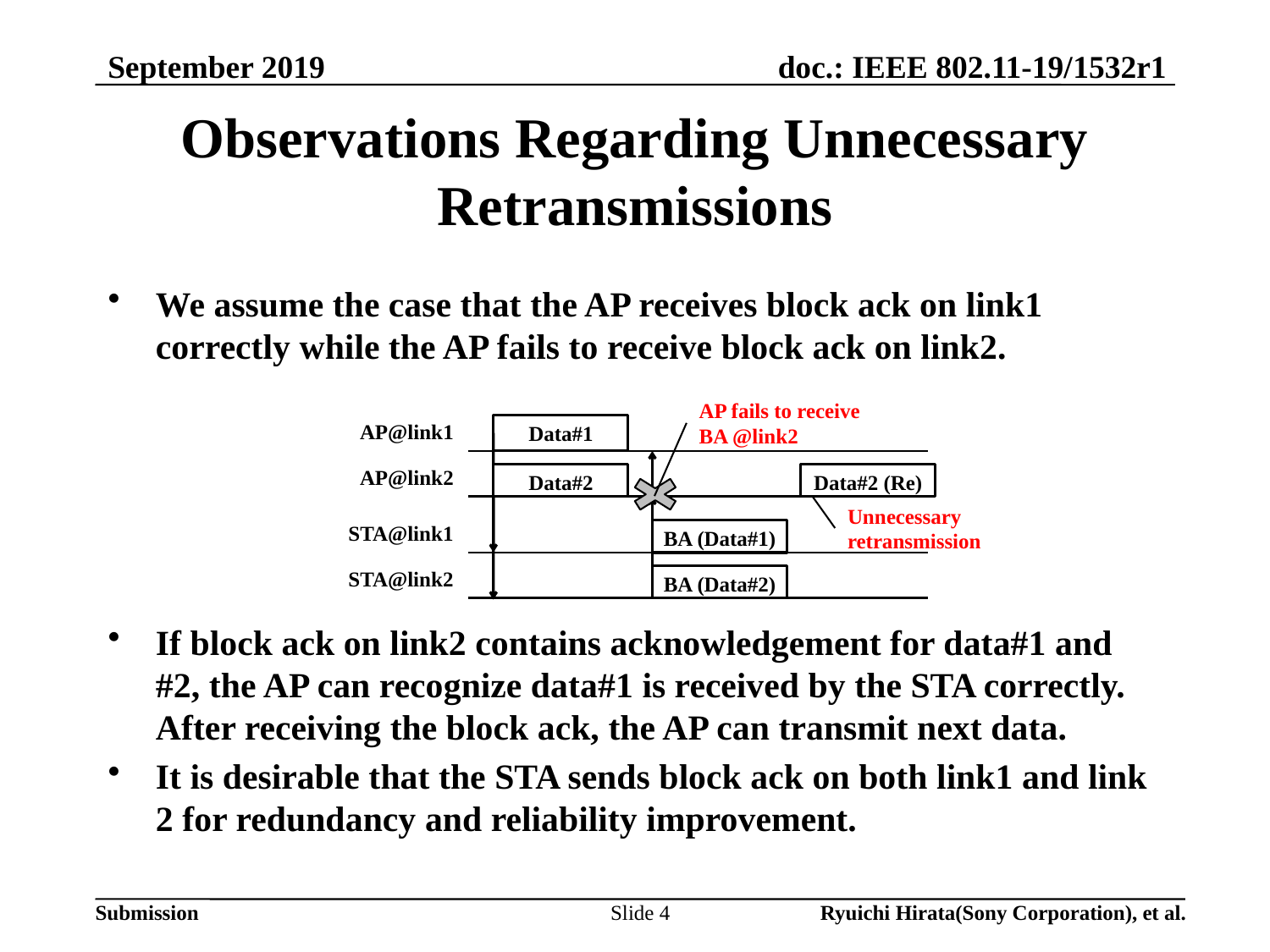

September 2019
# Observations Regarding Unnecessary Retransmissions
We assume the case that the AP receives block ack on link1 correctly while the AP fails to receive block ack on link2.

If block ack on link2 contains acknowledgement for data#1 and #2, the AP can recognize data#1 is received by the STA correctly. After receiving the block ack, the AP can transmit next data.
It is desirable that the STA sends block ack on both link1 and link 2 for redundancy and reliability improvement.

AP fails to receive
BA @link2
AP@link1
Data#1
AP@link2
Data#2
Data#2 (Re)

Unnecessary
retransmission
STA@link1
BA (Data#1)
STA@link2
BA (Data#2)
Slide 4
Ryuichi Hirata(Sony Corporation), et al.